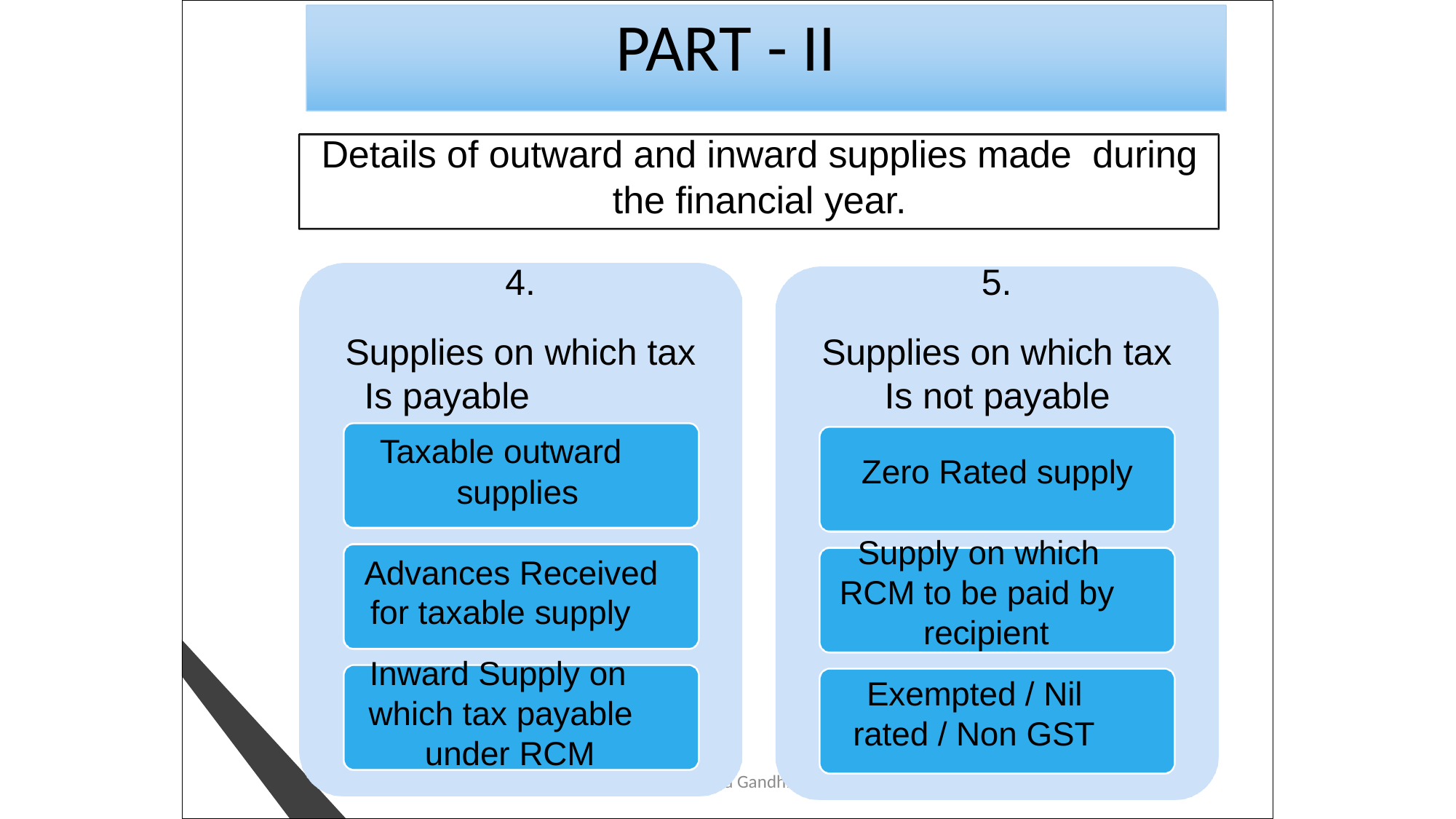

# PART - II
Details of outward and inward supplies made  during the financial year.
4.	5.
Supplies on which tax 	Supplies on which tax

Is payable
Is not payable
Zero Rated supply
Taxable outward
supplies
Supply on which
Advances Received
RCM to be paid by
for taxable supply
recipient

Inward Supply on
Exempted / Nil
which tax payable
rated / Non GST
under RCM
CA Dhara Gandhi